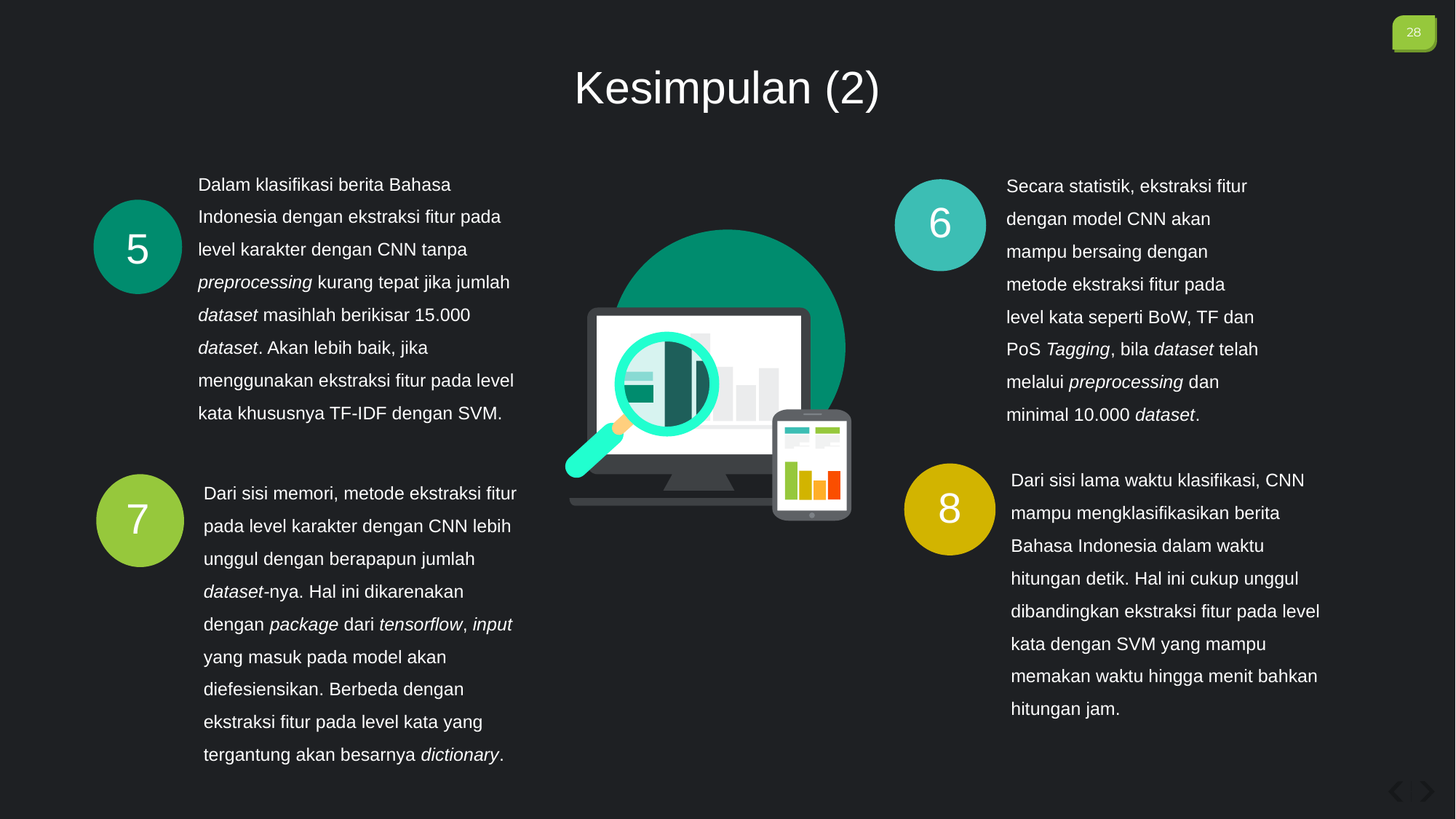

Kesimpulan (2)
Dalam klasifikasi berita Bahasa Indonesia dengan ekstraksi fitur pada level karakter dengan CNN tanpa preprocessing kurang tepat jika jumlah dataset masihlah berikisar 15.000 dataset. Akan lebih baik, jika menggunakan ekstraksi fitur pada level kata khususnya TF-IDF dengan SVM.

5
Secara statistik, ekstraksi fitur dengan model CNN akan mampu bersaing dengan metode ekstraksi fitur pada level kata seperti BoW, TF dan PoS Tagging, bila dataset telah melalui preprocessing dan minimal 10.000 dataset.

6

Dari sisi lama waktu klasifikasi, CNN mampu mengklasifikasikan berita Bahasa Indonesia dalam waktu hitungan detik. Hal ini cukup unggul dibandingkan ekstraksi fitur pada level kata dengan SVM yang mampu memakan waktu hingga menit bahkan hitungan jam.

8
Dari sisi memori, metode ekstraksi fitur pada level karakter dengan CNN lebih unggul dengan berapapun jumlah dataset-nya. Hal ini dikarenakan dengan package dari tensorflow, input yang masuk pada model akan diefesiensikan. Berbeda dengan ekstraksi fitur pada level kata yang tergantung akan besarnya dictionary.

7